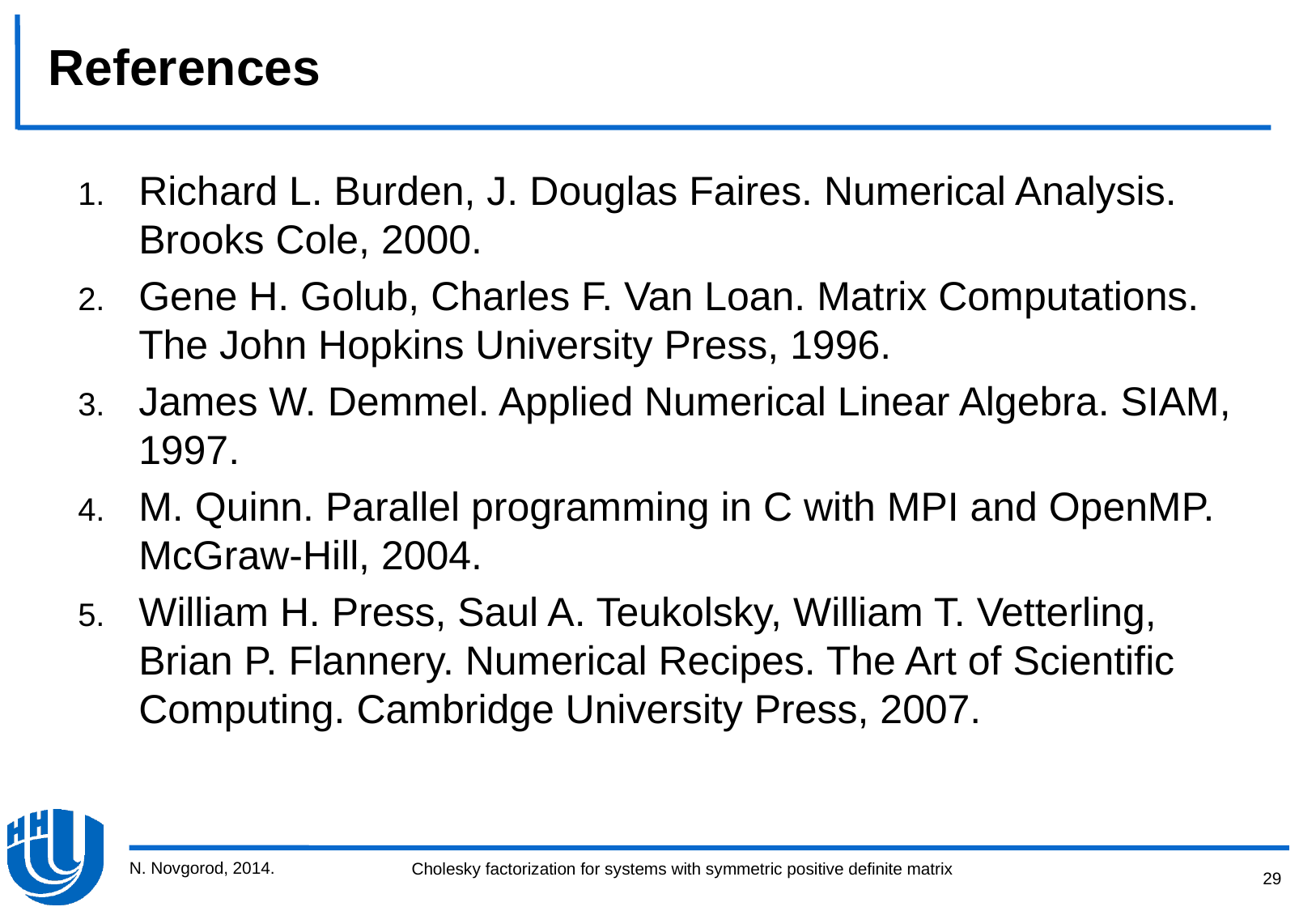

# References
Richard L. Burden, J. Douglas Faires. Numerical Analysis. Brooks Cole, 2000.
Gene H. Golub, Charles F. Van Loan. Matrix Computations. The John Hopkins University Press, 1996.
James W. Demmel. Applied Numerical Linear Algebra. SIAM, 1997.
M. Quinn. Parallel programming in C with MPI and OpenMP. McGraw-Hill, 2004.
William H. Press, Saul A. Teukolsky, William T. Vetterling, Brian P. Flannery. Numerical Recipes. The Art of Scientific Computing. Cambridge University Press, 2007.

N. Novgorod, 2014.

29
Cholesky factorization for systems with symmetric positive definite matrix